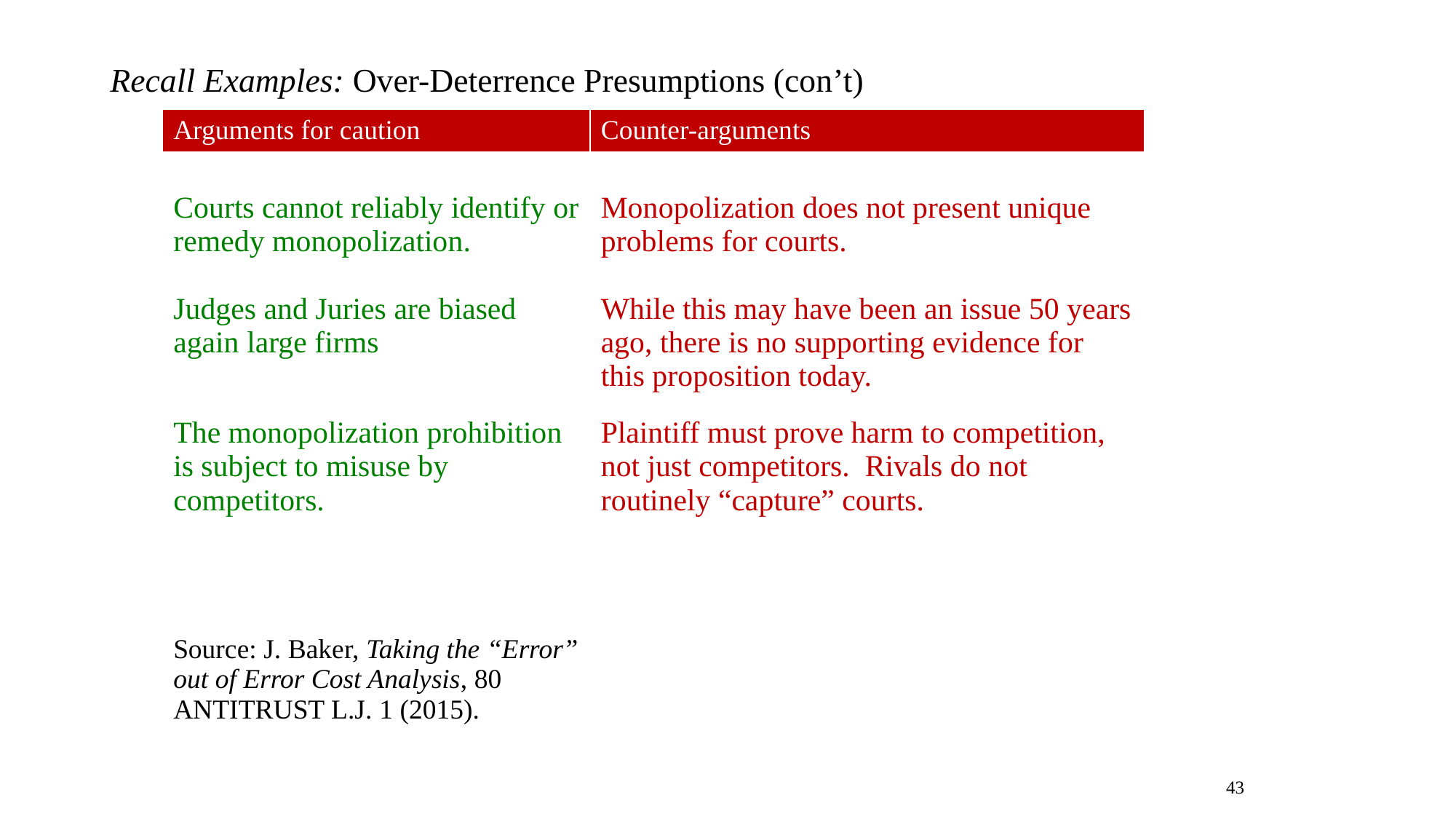

# Recall Examples: Over-Deterrence Presumptions (con’t)
| Arguments for caution | Counter-arguments |
| --- | --- |
| Courts cannot reliably identify or remedy monopolization. Judges and Juries are biased again large firms | Monopolization does not present unique problems for courts. While this may have been an issue 50 years ago, there is no supporting evidence for this proposition today. |
| The monopolization prohibition is subject to misuse by competitors. | Plaintiff must prove harm to competition, not just competitors. Rivals do not routinely “capture” courts. |
| Source: J. Baker, Taking the “Error” out of Error Cost Analysis, 80 Antitrust L.J. 1 (2015). |  |
|  |  |

43